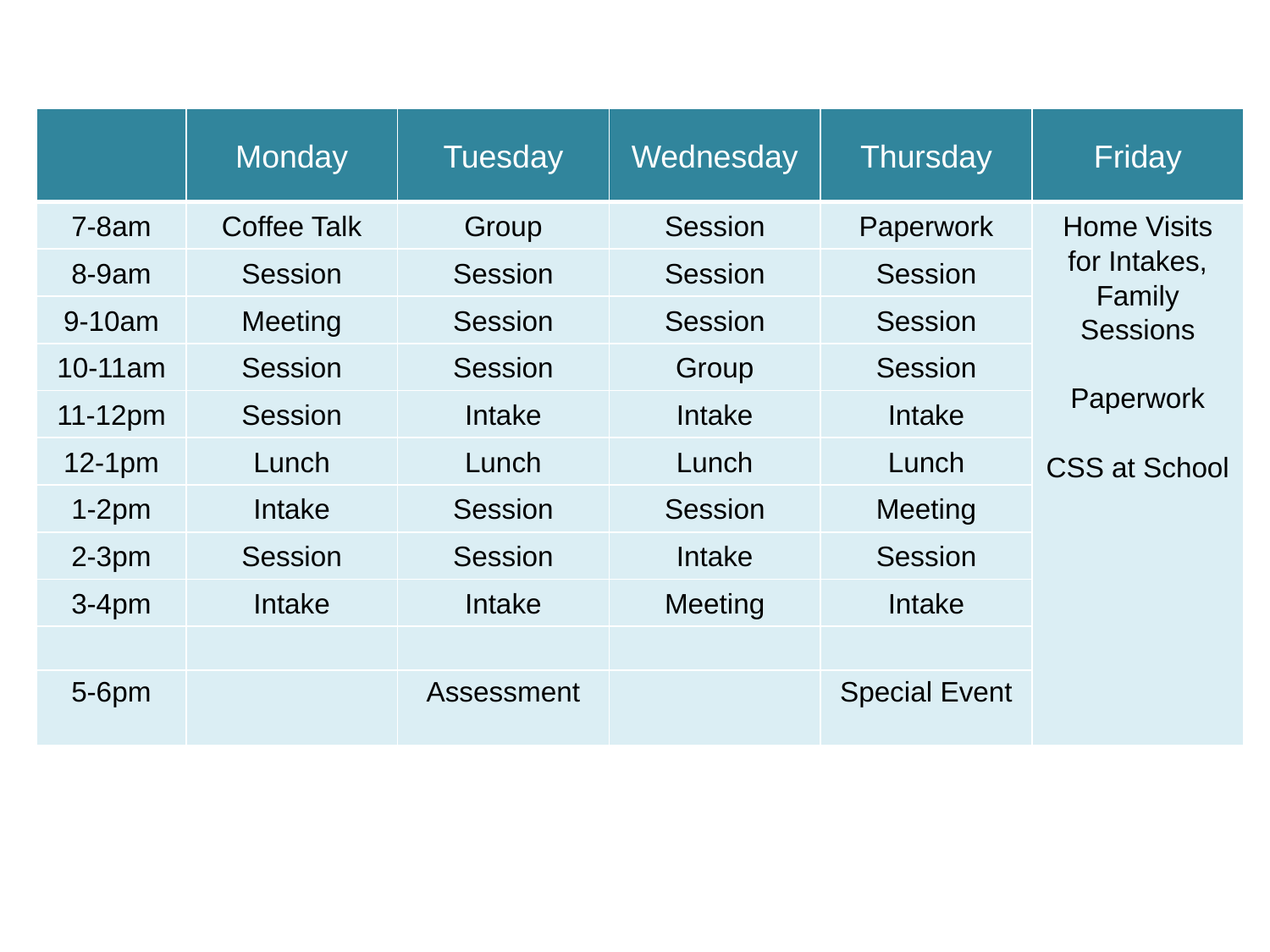

|  | Monday | Tuesday | Wednesday | Thursday | Friday |
| --- | --- | --- | --- | --- | --- |
| 7-8am | Coffee Talk | Group | Session | Paperwork | Home Visits for Intakes, Family Sessions Paperwork CSS at School |
| 8-9am | Session | Session | Session | Session |  |
| 9-10am | Meeting | Session | Session | Session |  |
| 10-11am | Session | Session | Group | Session |  |
| 11-12pm | Session | Intake | Intake | Intake |  |
| 12-1pm | Lunch | Lunch | Lunch | Lunch |  |
| 1-2pm | Intake | Session | Session | Meeting |  |
| 2-3pm | Session | Session | Intake | Session |  |
| 3-4pm | Intake | Intake | Meeting | Intake |  |
|  |  |  |  |  |  |
| 5-6pm |  | Assessment |  | Special Event |  |